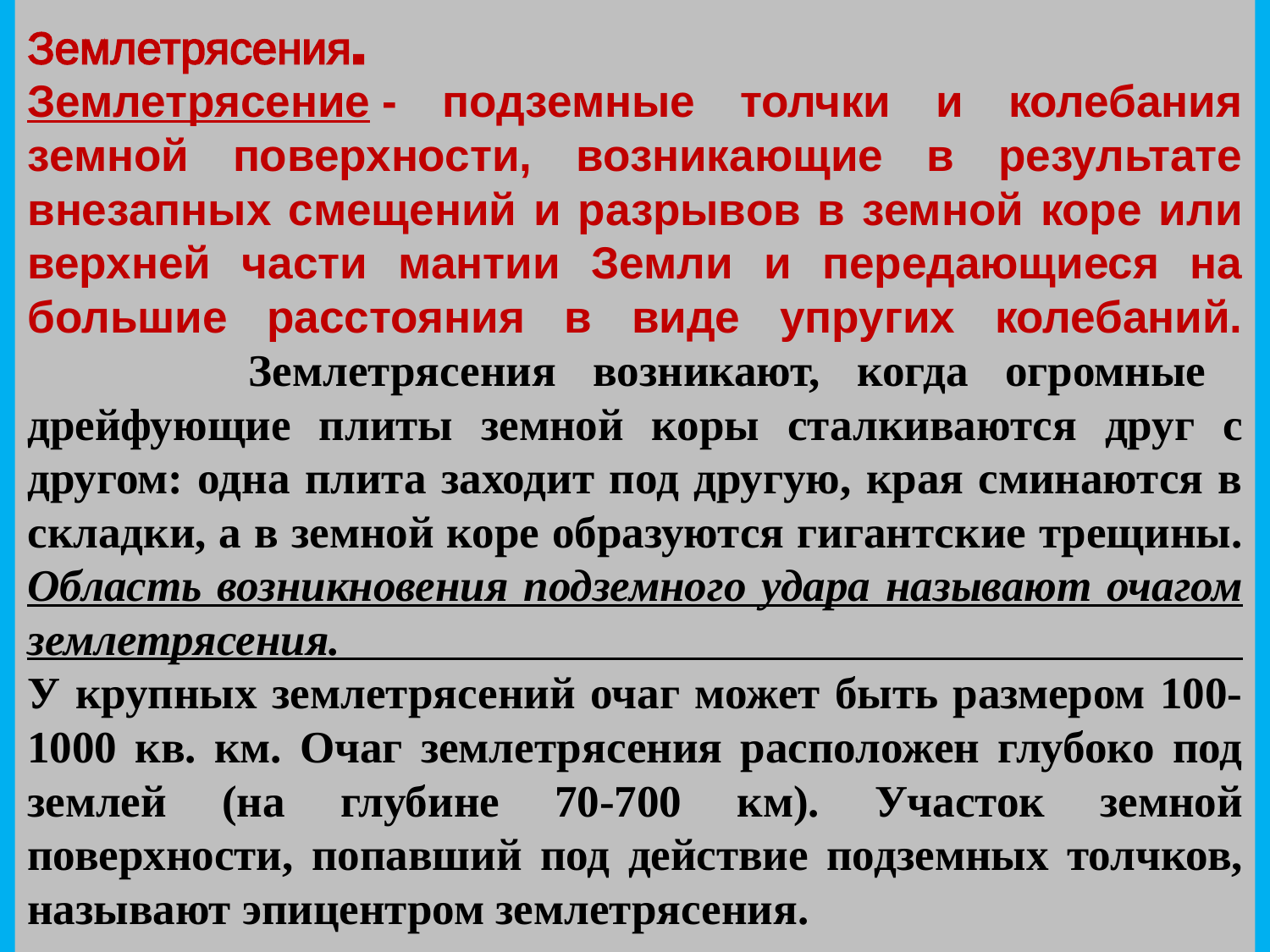

# Землетрясения. Землетрясение - подземные толчки и колебания земной поверхности, возникающие в результате внезапных смещений и разрывов в земной коре или верхней части мантии Земли и передающиеся на большие расстояния в виде упругих колебаний. Землетрясения возникают, когда огромные  дрейфующие плиты земной коры сталкиваются друг с другом: одна плита заходит под другую, края сминаются в складки, а в земной коре образуются гигантские трещины. Область возникновения подземного удара называют очагом землетрясения. У крупных землетрясений очаг может быть размером 100-1000 кв. км. Очаг землетрясения расположен глубоко под землей (на глубине 70-700 км). Участок земной поверхности, попавший под действие подземных толчков, называют эпицентром землетрясения.